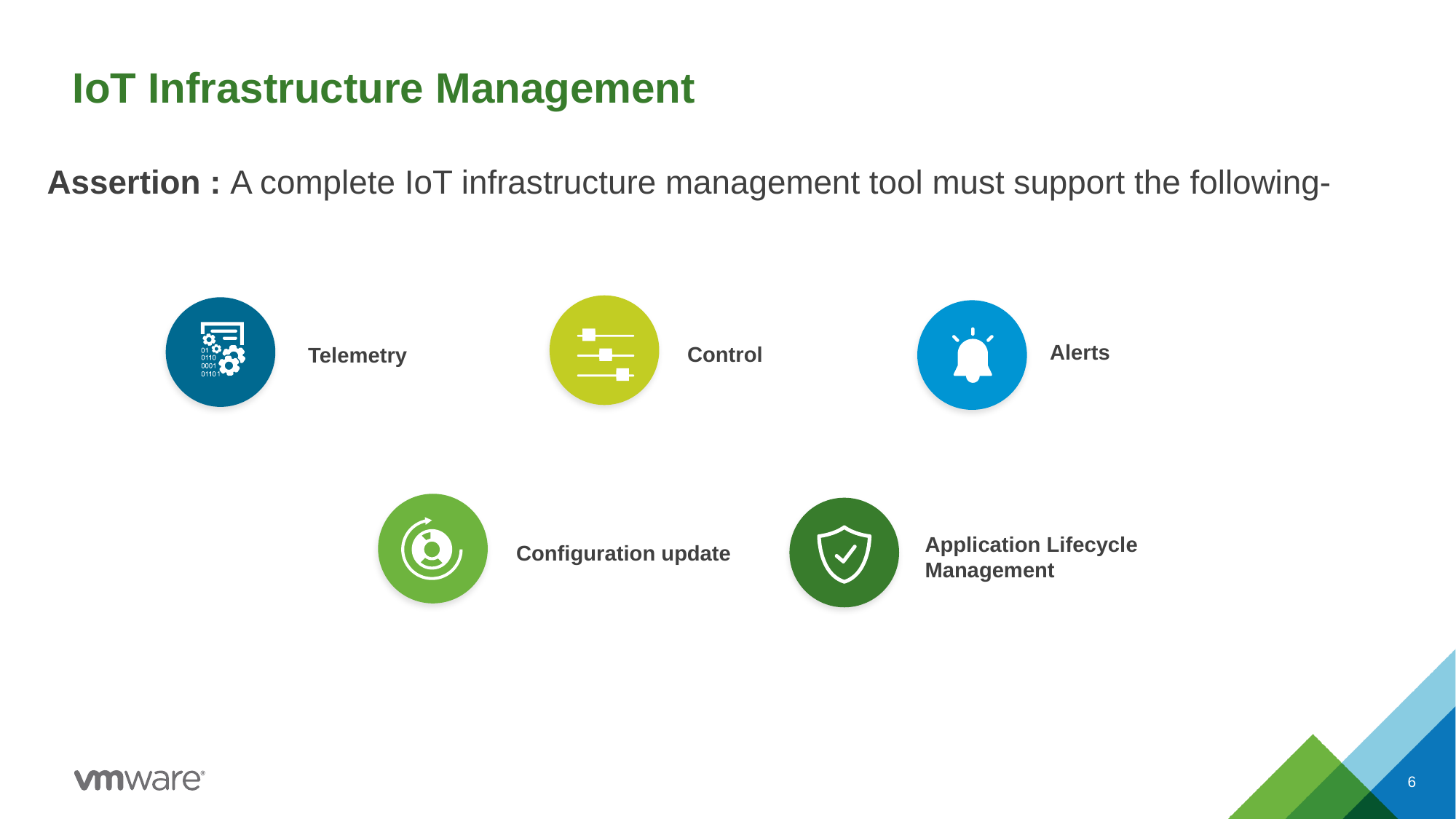

IoT Infrastructure Management
Assertion : A complete IoT infrastructure management tool must support the following-

Alerts
Control
Telemetry

Application Lifecycle Management
Configuration update
6